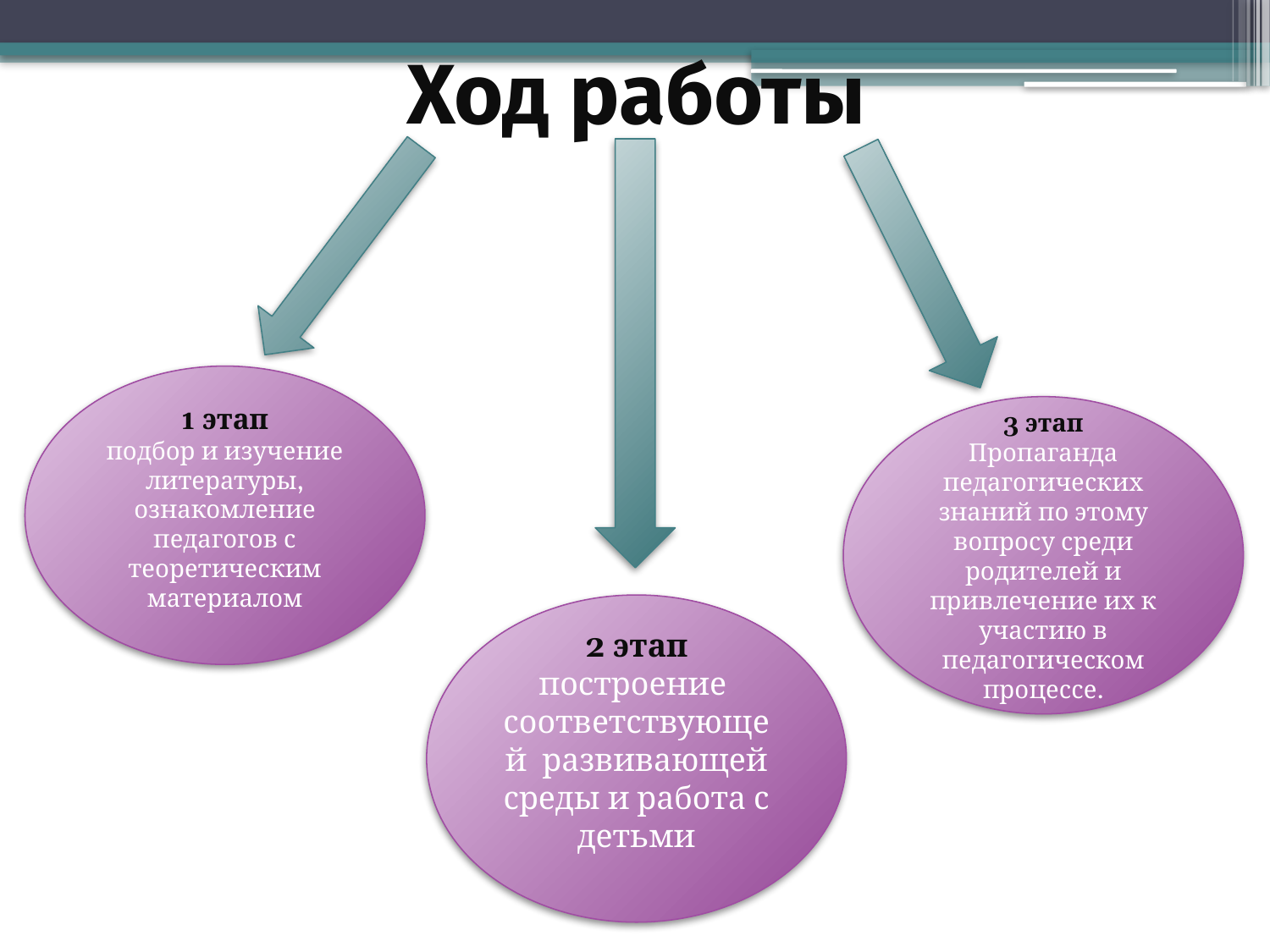

# Ход работы

1 этап
подбор и изучение литературы, ознакомление педагогов с теоретическим материалом

3 этап
Пропаганда педагогических знаний по этому вопросу среди родителей и привлечение их к участию в педагогическом процессе.

2 этап
построение
соответствующей  развивающей среды и работа с детьми